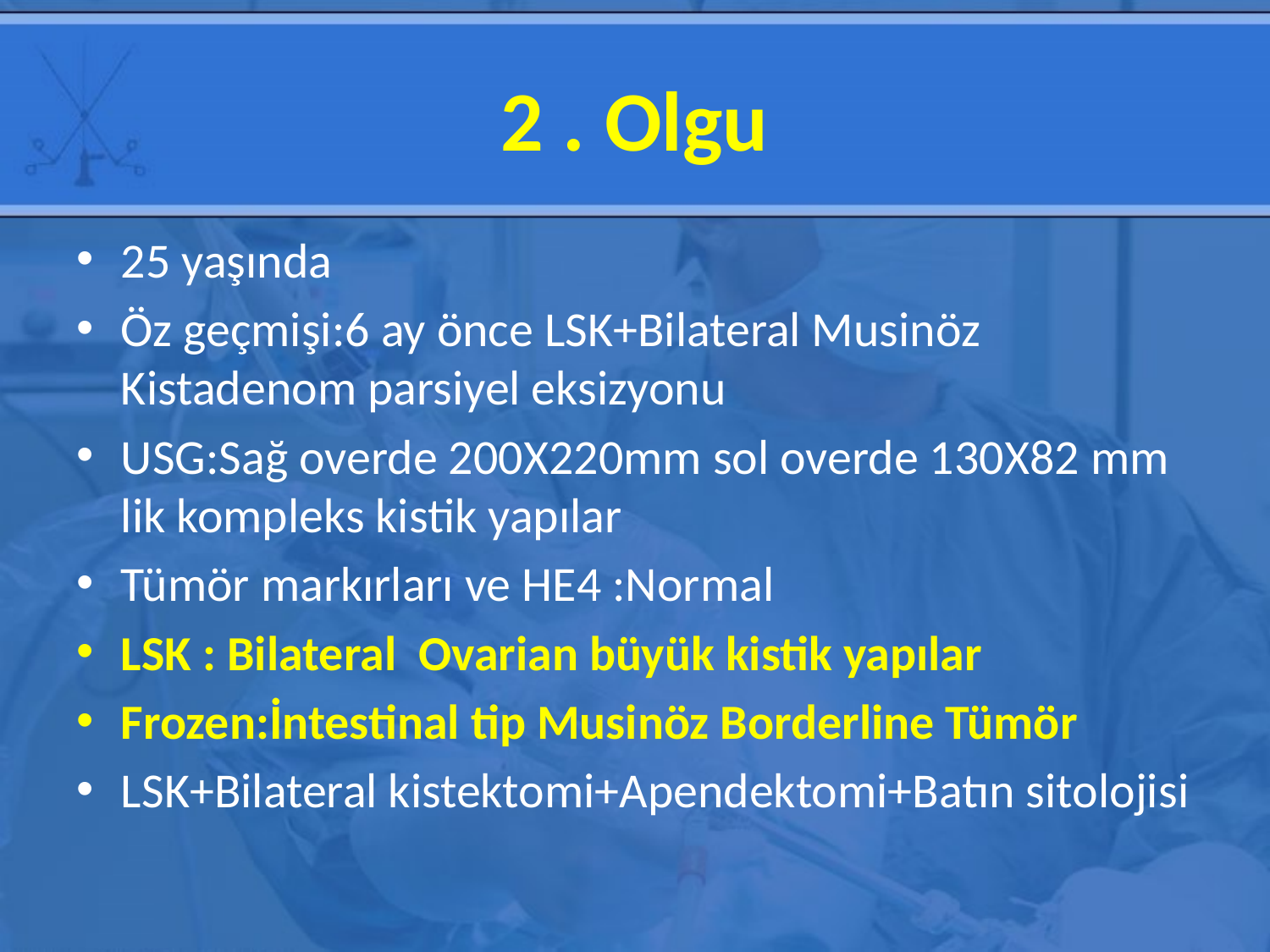

# 2 . Olgu
25 yaşında
Öz geçmişi:6 ay önce LSK+Bilateral Musinöz Kistadenom parsiyel eksizyonu
USG:Sağ overde 200X220mm sol overde 130X82 mm lik kompleks kistik yapılar
Tümör markırları ve HE4 :Normal
LSK : Bilateral  Ovarian büyük kistik yapılar
Frozen:İntestinal tip Musinöz Borderline Tümör
LSK+Bilateral kistektomi+Apendektomi+Batın sitolojisi